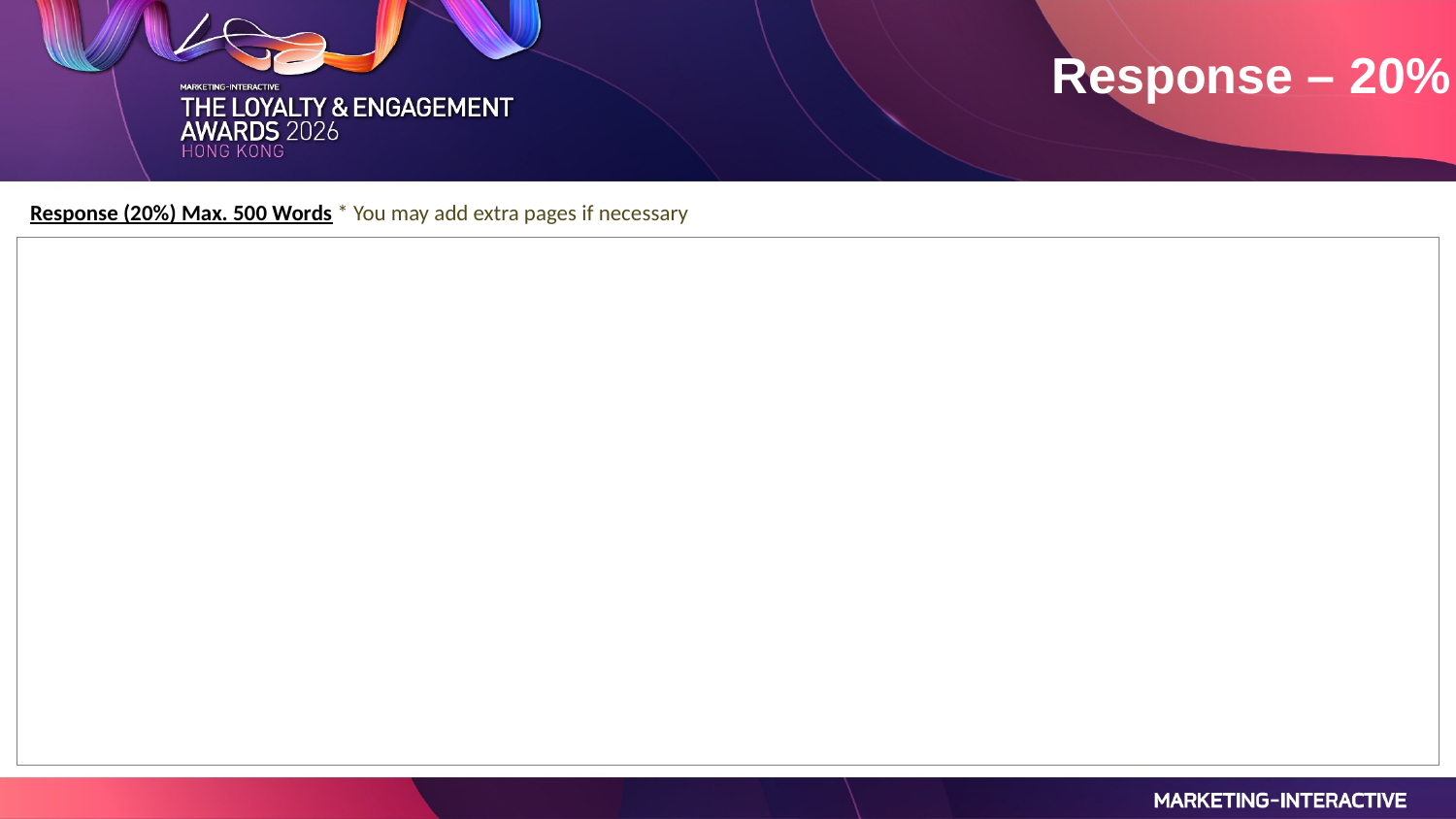

Response – 20%
Response (20%) Max. 500 Words * You may add extra pages if necessary

|  |
| --- |